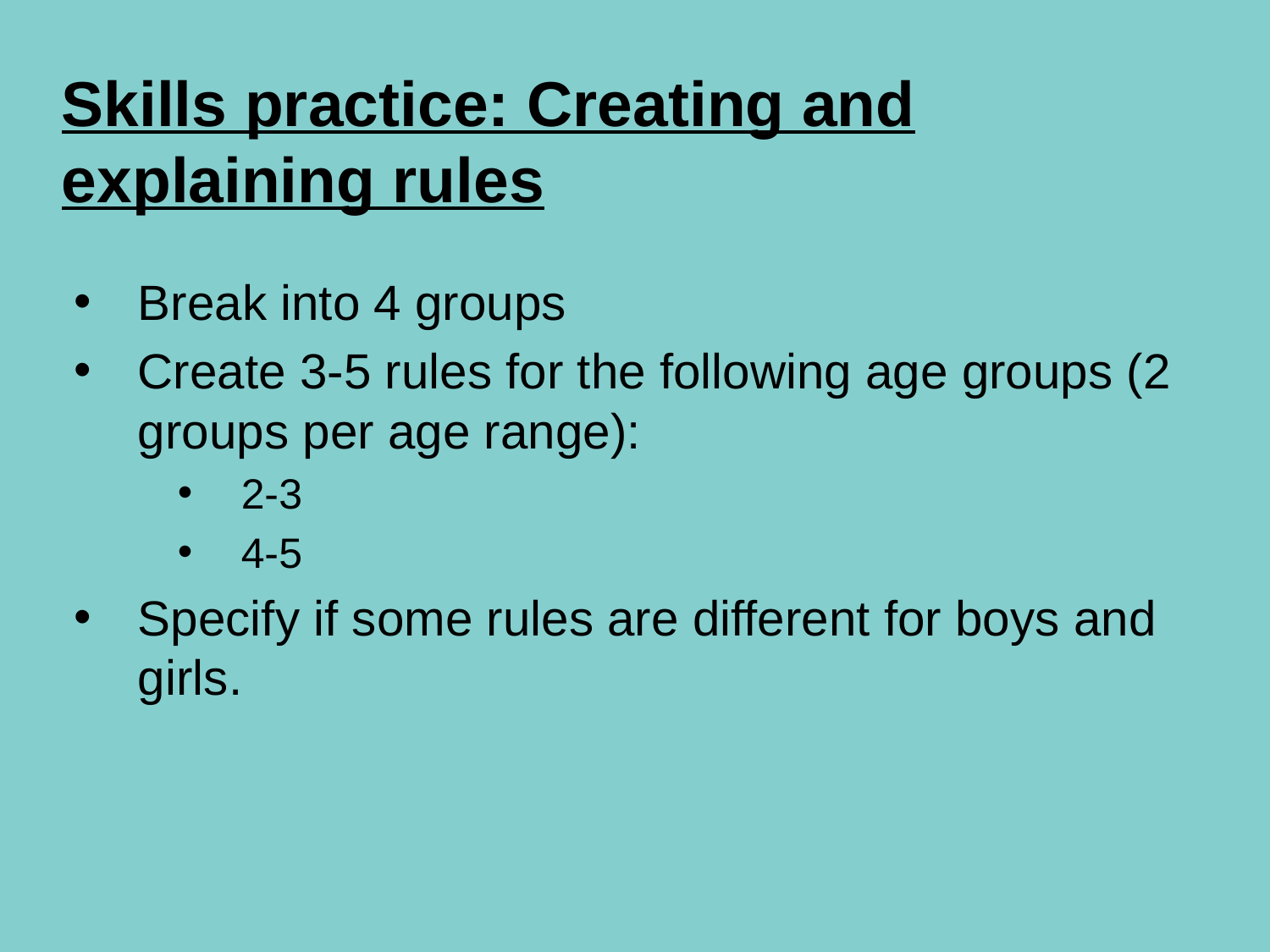

# Skills practice: Creating and explaining rules
Break into 4 groups
Create 3-5 rules for the following age groups (2 groups per age range):
2-3
4-5
Specify if some rules are different for boys and girls.